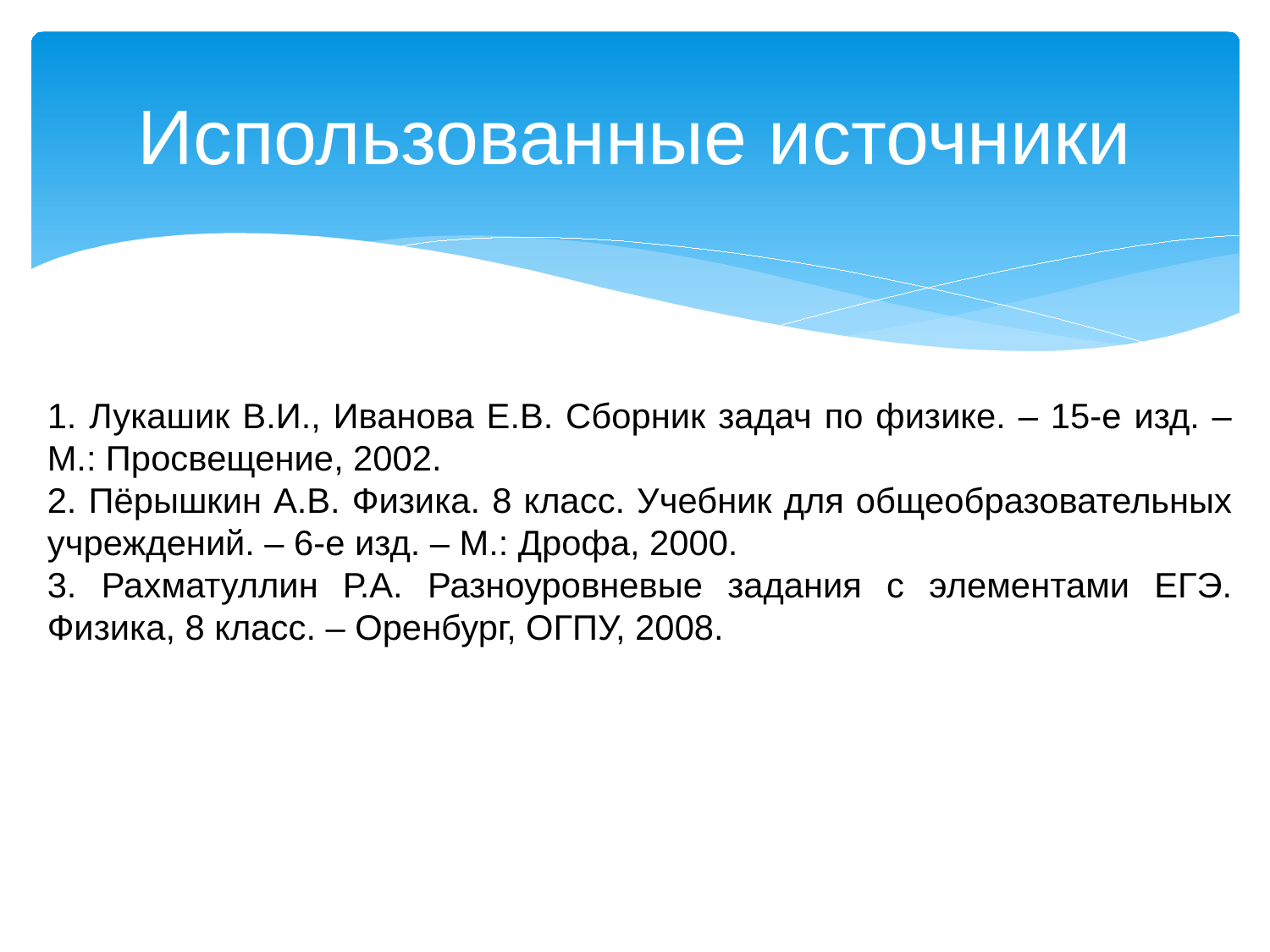

# Использованные источники

1. Лукашик В.И., Иванова Е.В. Сборник задач по физике. – 15-е изд. – М.: Просвещение, 2002.
2. Пёрышкин А.В. Физика. 8 класс. Учебник для общеобразовательных учреждений. – 6-е изд. – М.: Дрофа, 2000.
3. Рахматуллин Р.А. Разноуровневые задания с элементами ЕГЭ. Физика, 8 класс. – Оренбург, ОГПУ, 2008.